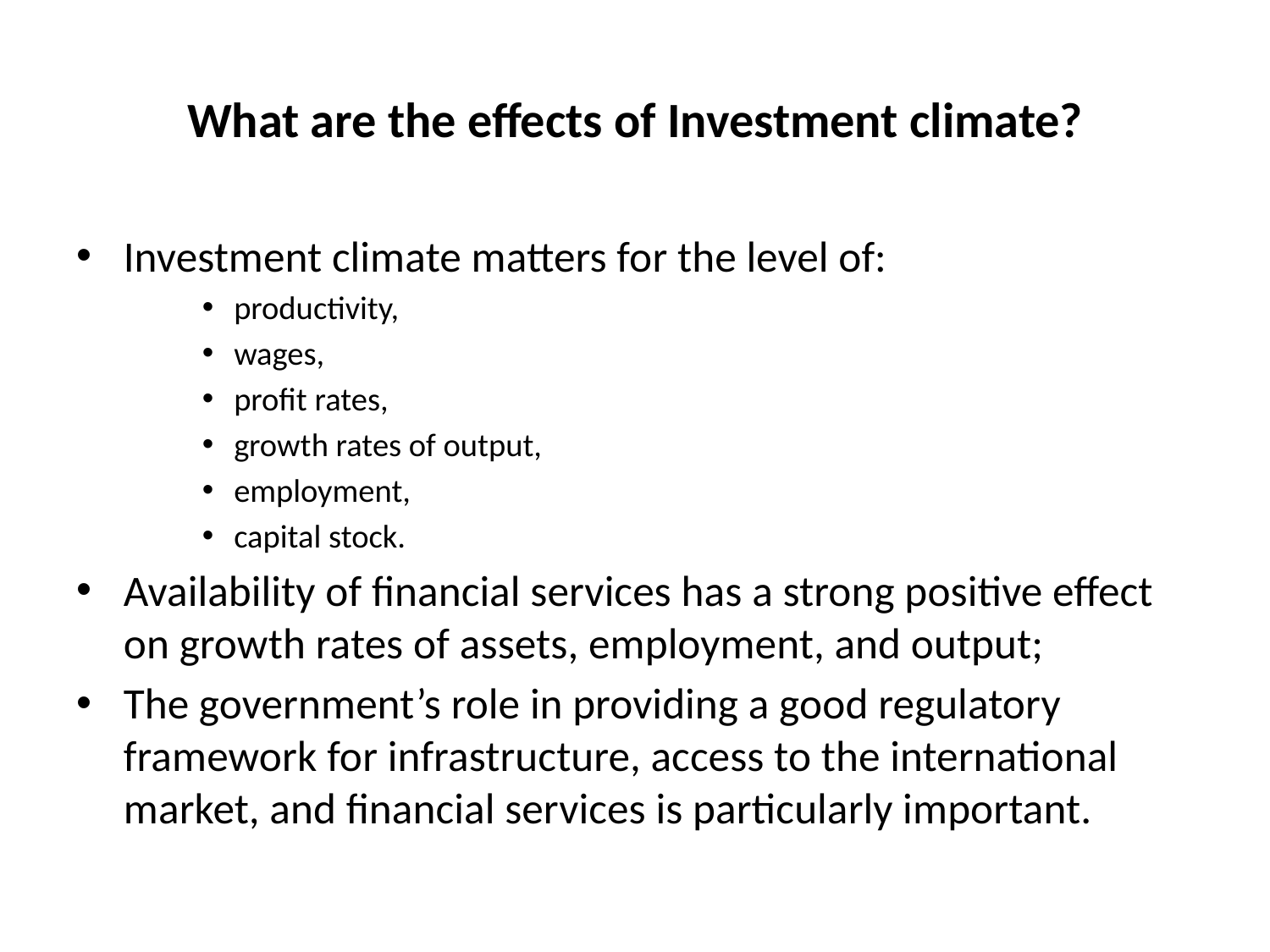

# What are the effects of Investment climate?
Investment climate matters for the level of:
productivity,
wages,
profit rates,
growth rates of output,
employment,
capital stock.
Availability of financial services has a strong positive effect on growth rates of assets, employment, and output;
The government’s role in providing a good regulatory framework for infrastructure, access to the international market, and financial services is particularly important.